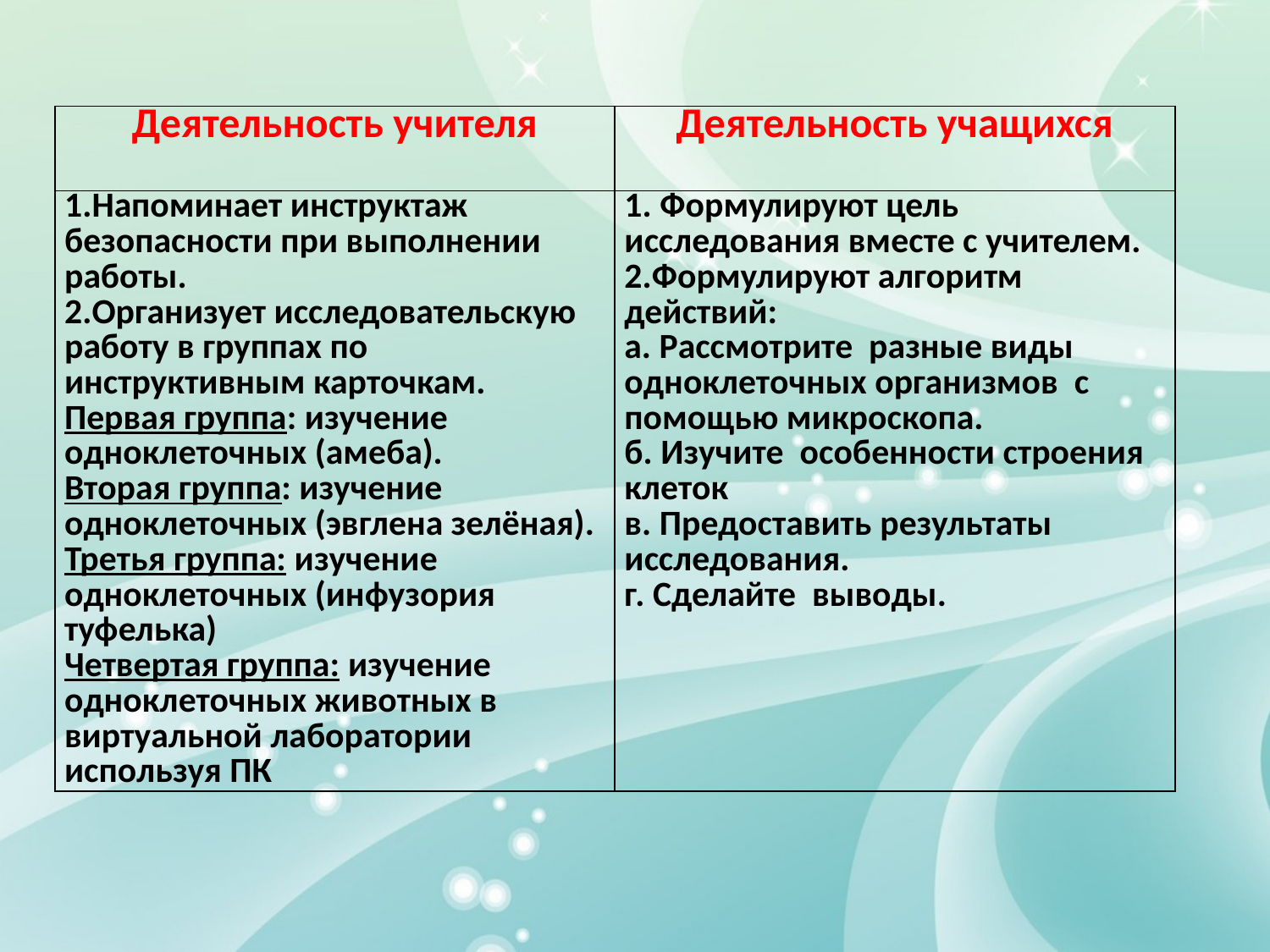

| Деятельность учителя | Деятельность учащихся |
| --- | --- |
| 1.Напоминает инструктаж безопасности при выполнении работы. 2.Организует исследовательскую работу в группах по инструктивным карточкам. Первая группа: изучение одноклеточных (амеба). Вторая группа: изучение одноклеточных (эвглена зелёная). Третья группа: изучение одноклеточных (инфузория туфелька) Четвертая группа: изучение одноклеточных животных в виртуальной лаборатории используя ПК | 1. Формулируют цель исследования вместе с учителем. 2.Формулируют алгоритм действий: а. Рассмотрите разные виды одноклеточных организмов с помощью микроскопа. б. Изучите особенности строения клеток в. Предоставить результаты исследования. г. Сделайте выводы. |